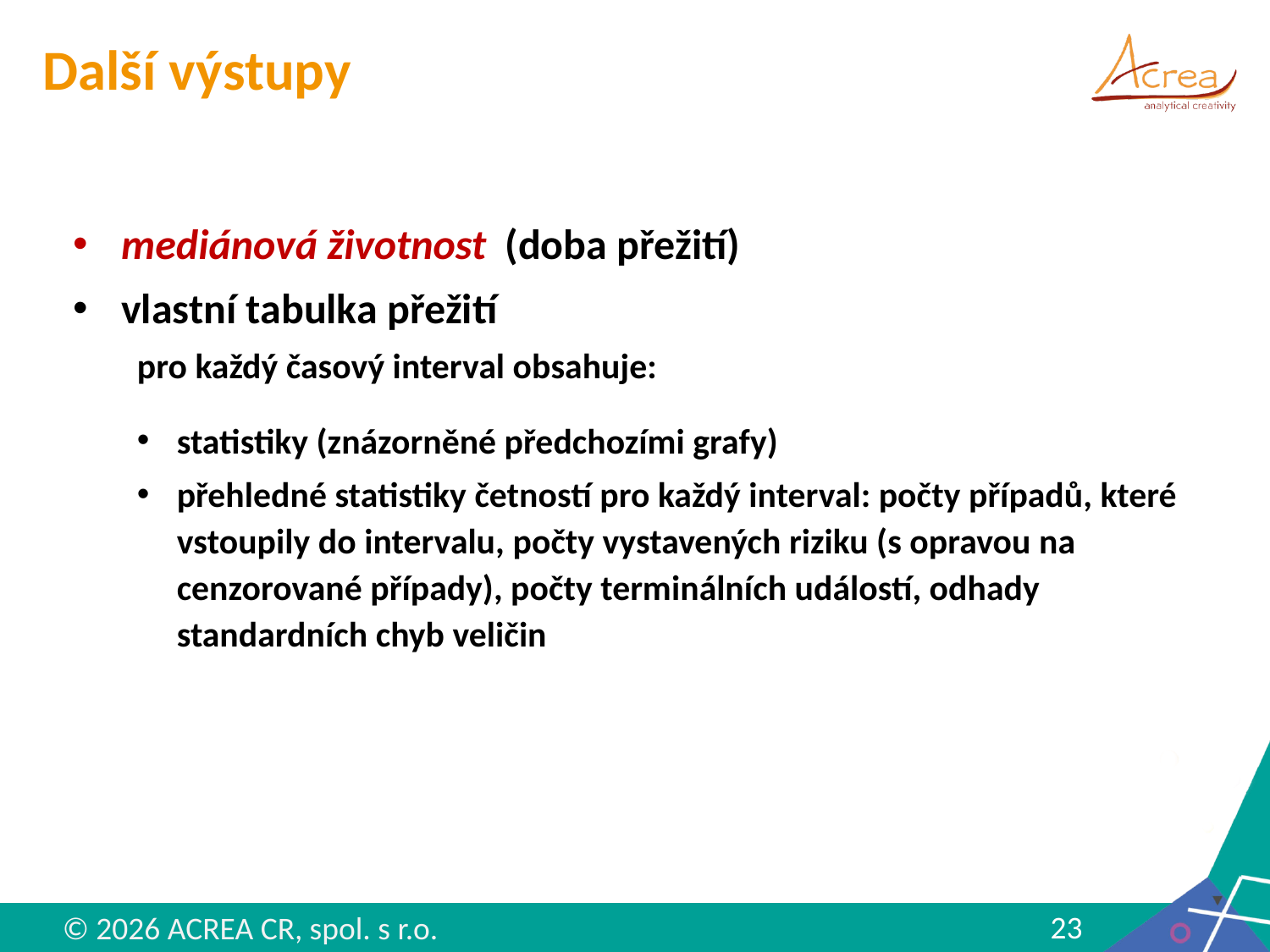

# Další výstupy
mediánová životnost  (doba přežití)
vlastní tabulka přežití
pro každý časový interval obsahuje:

statistiky (znázorněné předchozími grafy)
přehledné statistiky četností pro každý interval: počty případů, které vstoupily do intervalu, počty vystavených riziku (s opravou na cenzorované případy), počty terminálních událostí, odhady standardních chyb veličin